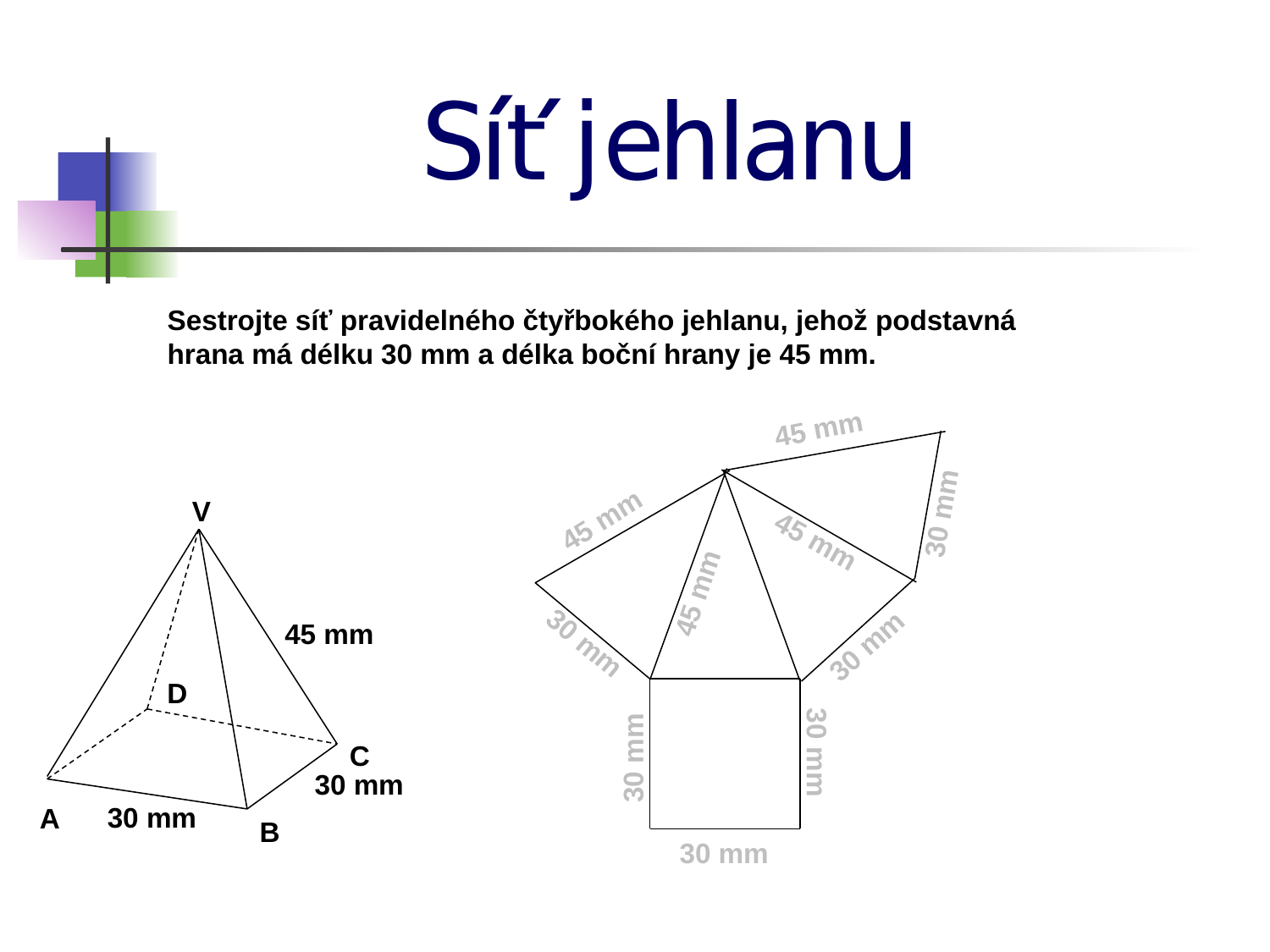

Síť jehlanu
Sestrojte síť pravidelného čtyřbokého jehlanu, jehož podstavná hrana má délku 30 mm a délka boční hrany je 45 mm.
45 mm
30 mm
V
45 mm
45 mm
45 mm
45 mm
30 mm
30 mm
D
30 mm
C
30 mm
30 mm
30 mm
A
B
30 mm